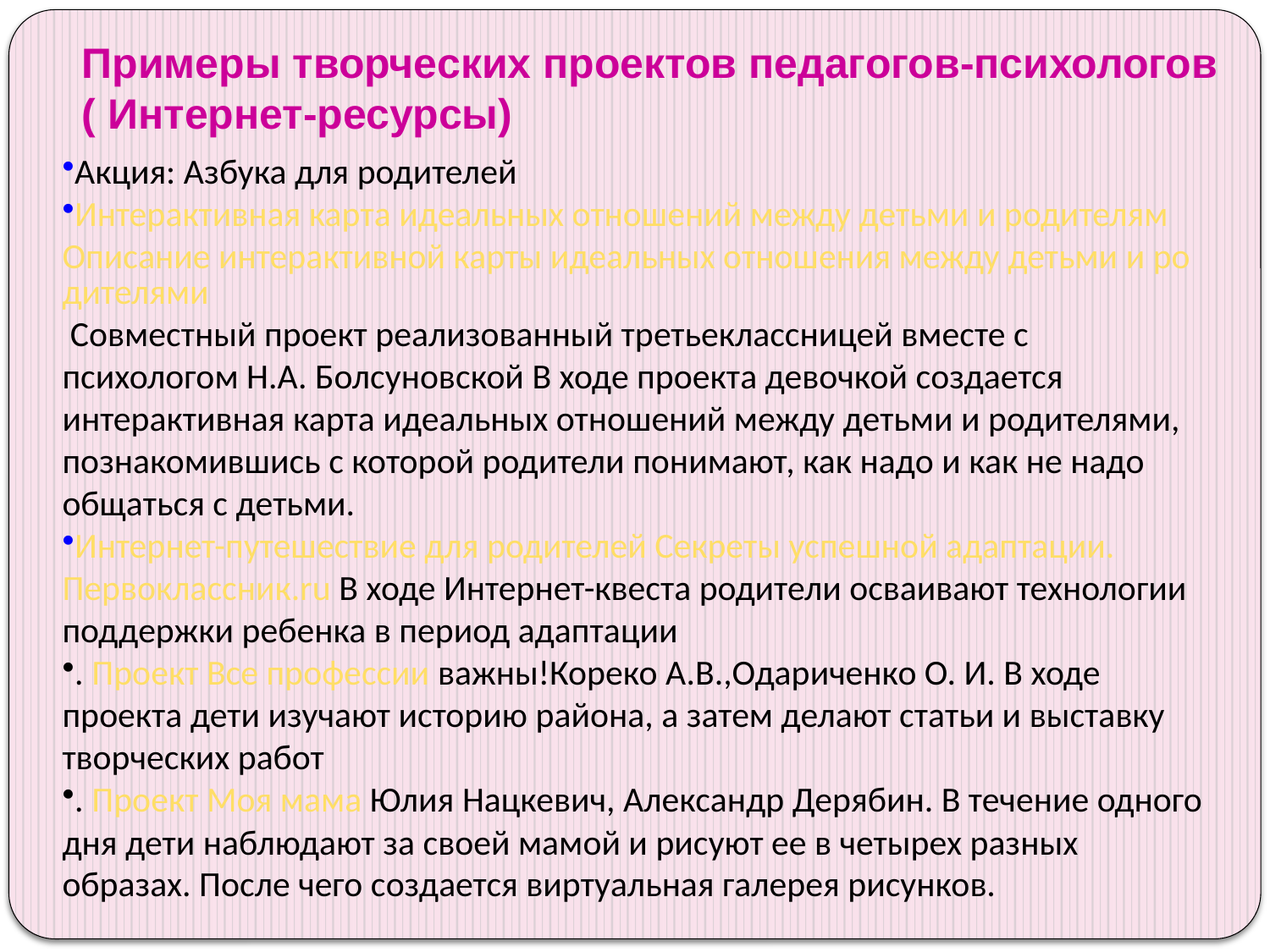

Примеры творческих проектов педагогов-психологов
( Интернет-ресурсы)

Акция: Азбука для родителей‎
Интерактивная карта идеальных отношений между детьми и родителям Описание интерактивной карты идеальных отношения между детьми и родителями Совместный проект реализованный третьеклассницей вместе с психологом Н.А. Болсуновской В ходе проекта девочкой создается интерактивная карта идеальных отношений между детьми и родителями, познакомившись с которой родители понимают, как надо и как не надо общаться с детьми.
Интернет-путешествие для родителей Секреты успешной адаптации. Первоклассник.ru‎ В ходе Интернет-квеста родители осваивают технологии поддержки ребенка в период адаптации
. Проект Все профессии важны!Кореко А.В.,Одариченко О. И. В ходе проекта дети изучают историю района, а затем делают статьи и выставку творческих работ
. Проект Моя мама Юлия Нацкевич, Александр Дерябин. В течение одного дня дети наблюдают за своей мамой и рисуют ее в четырех разных образах. После чего создается виртуальная галерея рисунков.